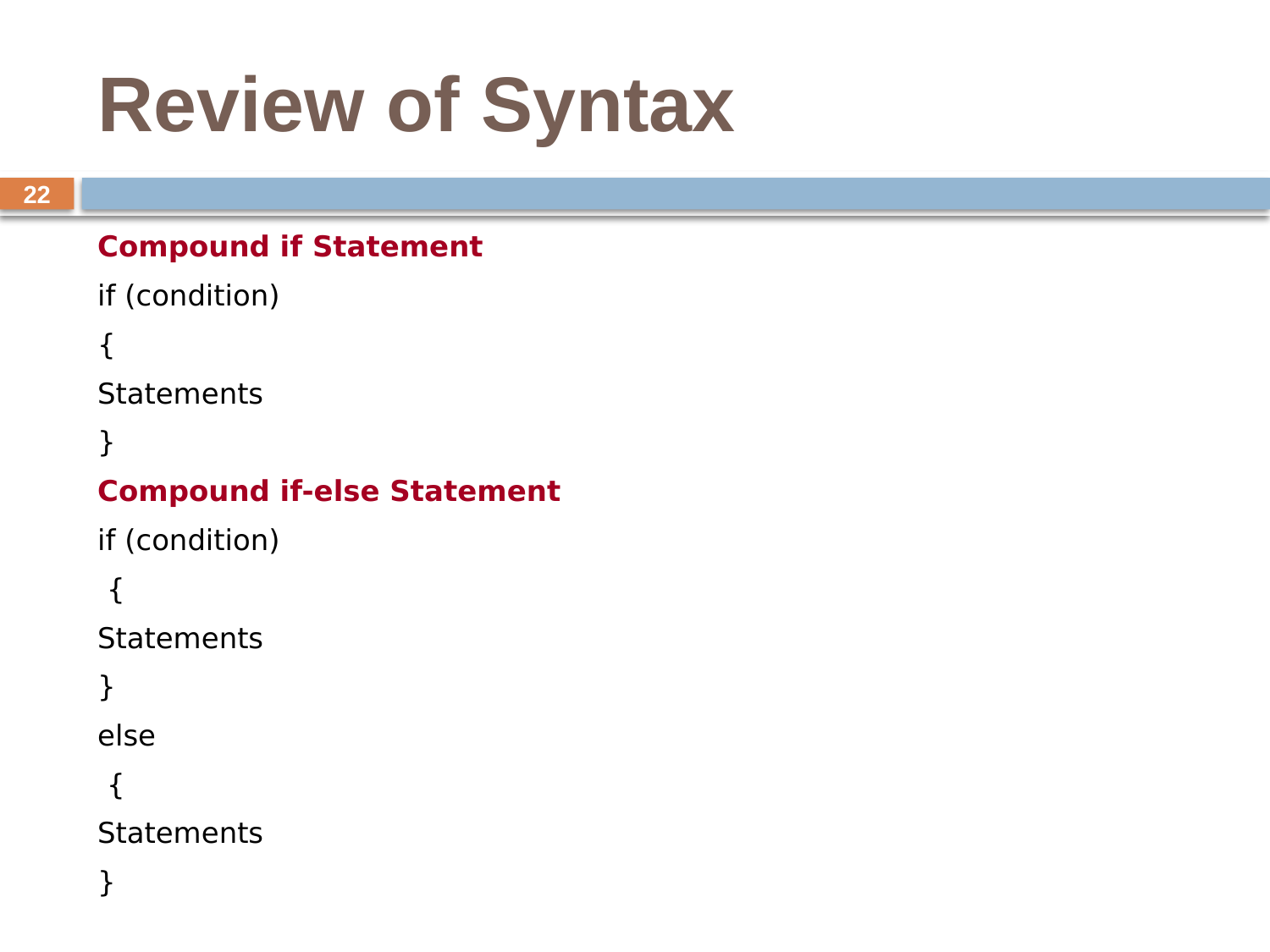

# Review of Syntax
22
Compound if Statement
if (condition)
{
Statements
}
Compound if-else Statement
if (condition)
 {
Statements
}
else
 {
Statements
}